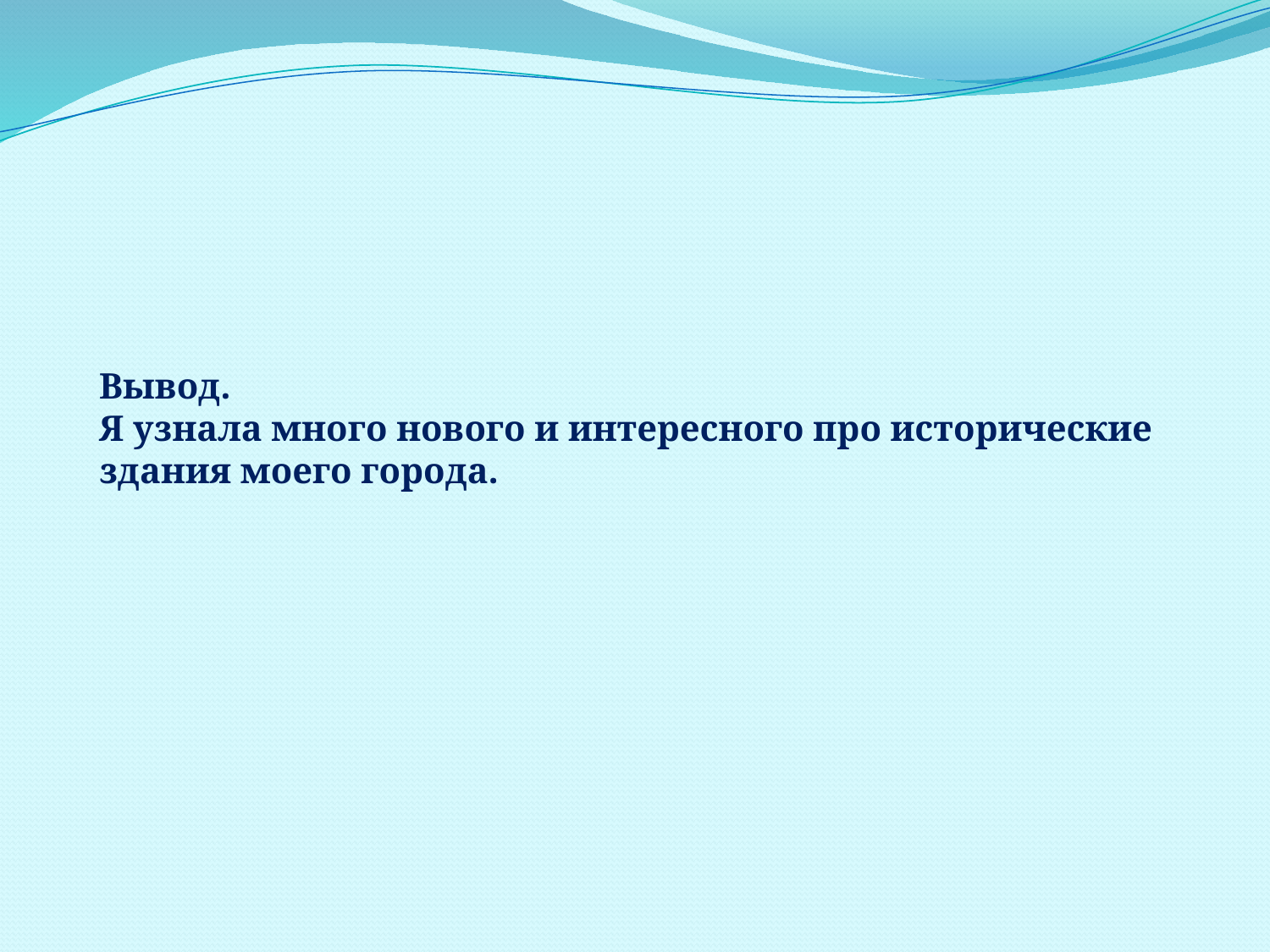

# Вывод. Я узнала много нового и интересного про исторические здания моего города.